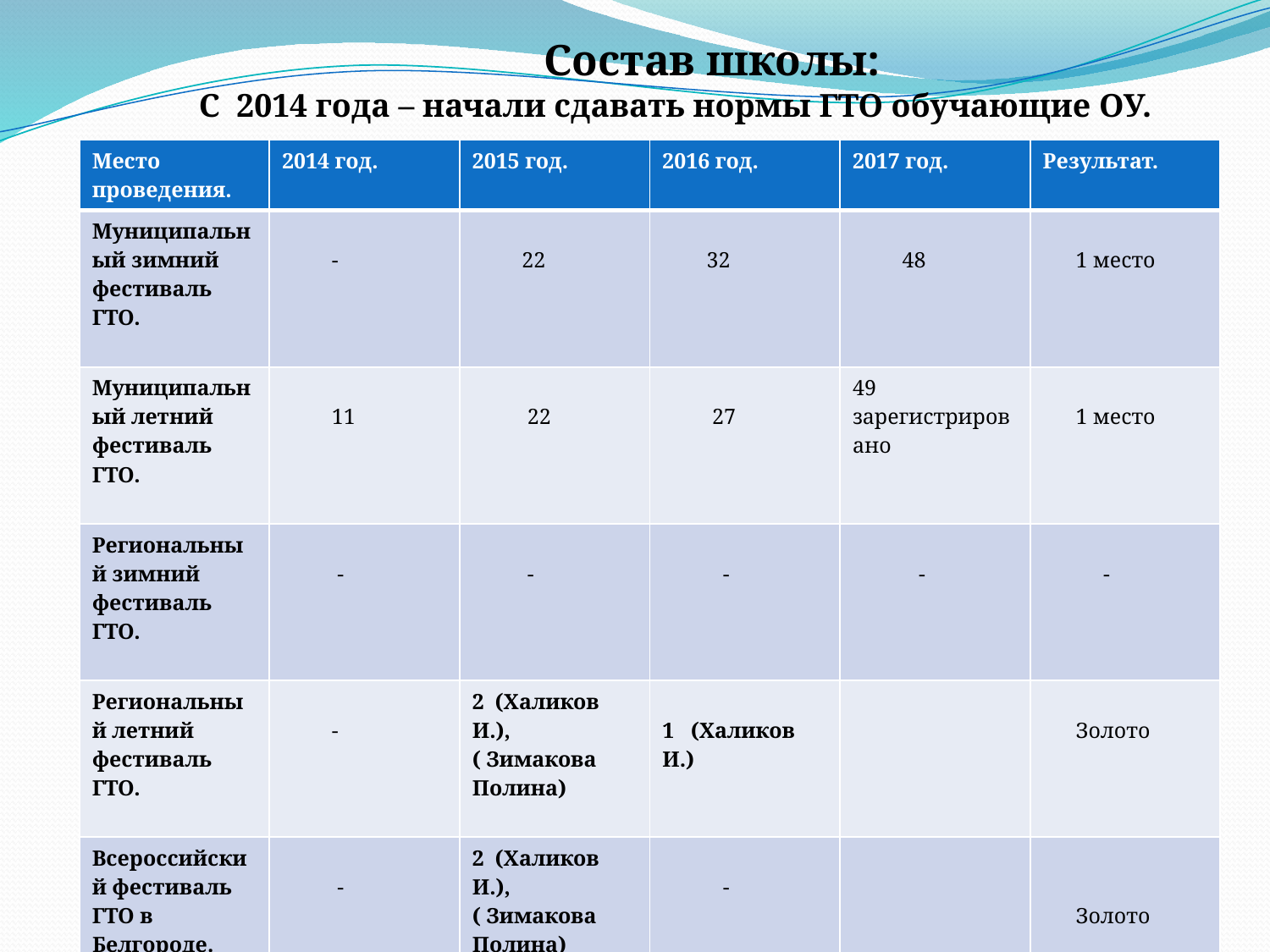

#
                                   Состав школы:
             С  2014 года – начали сдавать нормы ГТО обучающие ОУ.
| Место проведения. | 2014 год. | 2015 год. | 2016 год. | 2017 год. | Результат. |
| --- | --- | --- | --- | --- | --- |
| Муниципальный зимний фестиваль ГТО. | - | 22 | 32 | 48 | 1 место |
| Муниципальный летний фестиваль ГТО. | 11 | 22 | 27 | 49 зарегистрировано | 1 место |
| Региональный зимний фестиваль ГТО. | - | - | - | - | - |
| Региональный летний фестиваль ГТО. | - | 2 (Халиков И.), ( Зимакова Полина) | 1 (Халиков И.) |  | Золото |
| Всероссийский фестиваль ГТО в Белгороде. | - | 2 (Халиков И.), ( Зимакова Полина) | - |  | Золото |
| Всероссийский фестиваль ГТО во Владимире. | - | - | 1 (Халиков И.) |  | Золото |
9